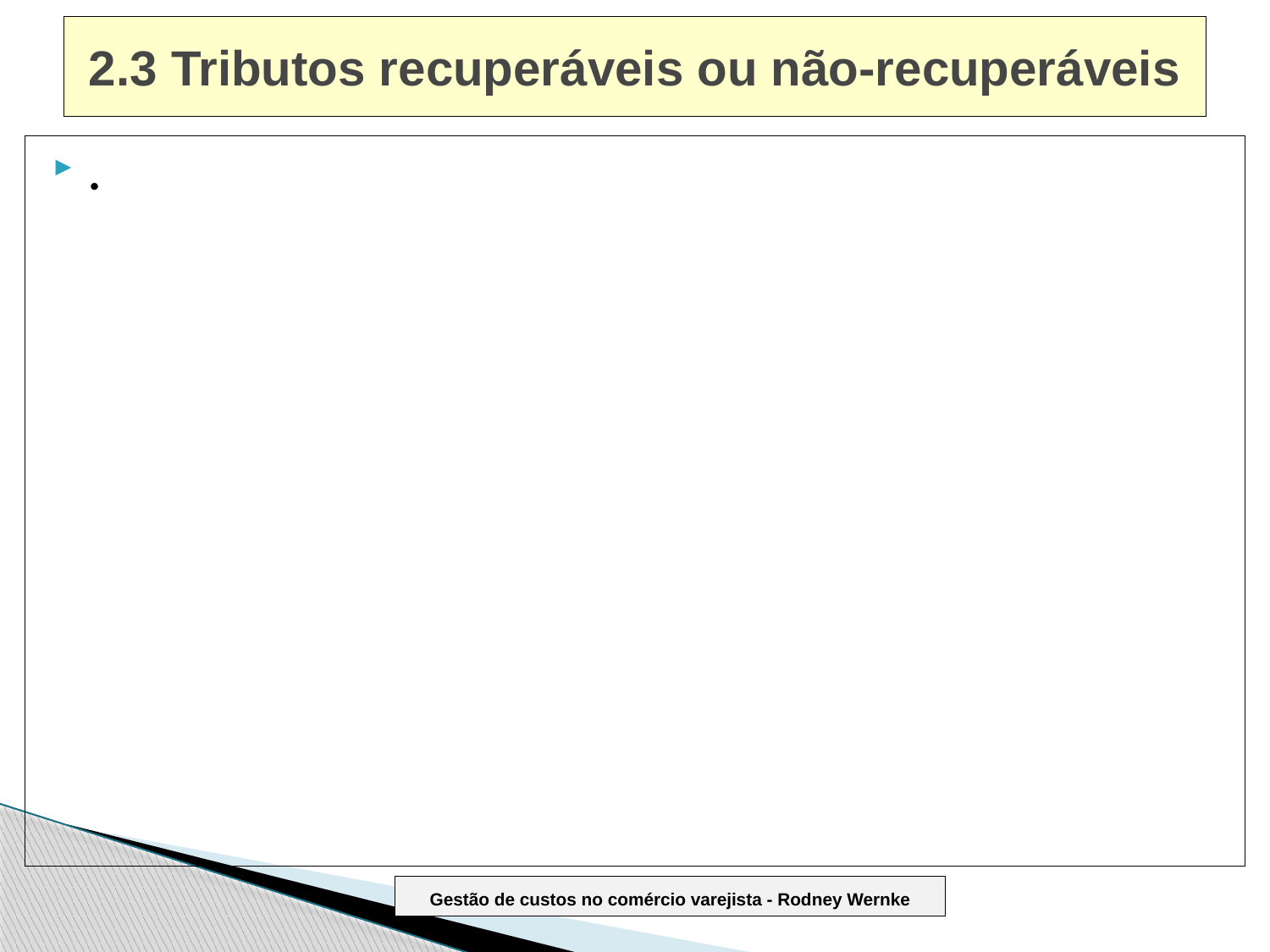

# 2.3 Tributos recuperáveis ou não-recuperáveis
.
Gestão de custos no comércio varejista - Rodney Wernke